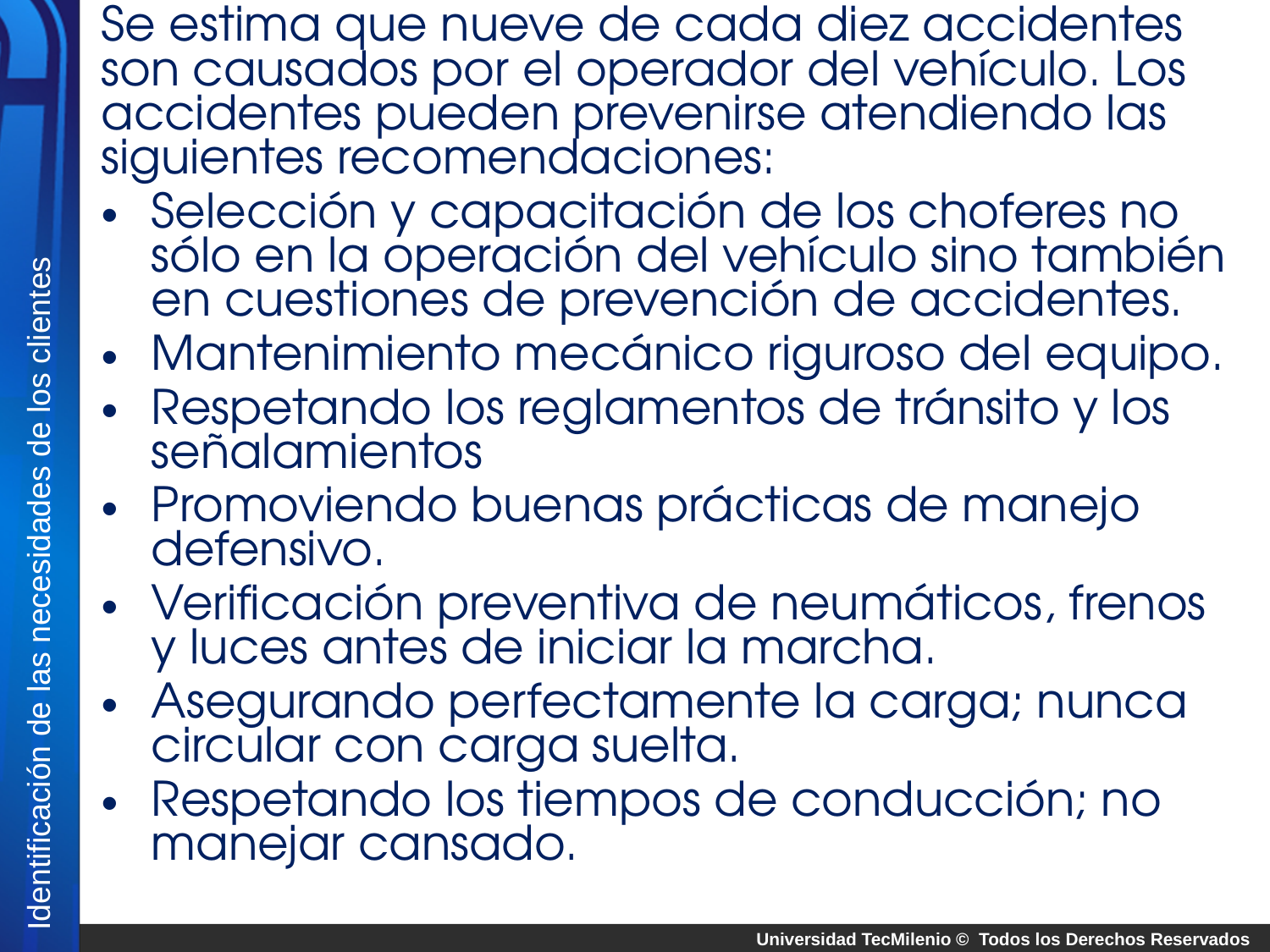

Se estima que nueve de cada diez accidentes son causados por el operador del vehículo. Los accidentes pueden prevenirse atendiendo las siguientes recomendaciones:
Selección y capacitación de los choferes no sólo en la operación del vehículo sino también en cuestiones de prevención de accidentes.
Mantenimiento mecánico riguroso del equipo.
Respetando los reglamentos de tránsito y los señalamientos
Promoviendo buenas prácticas de manejo defensivo.
Verificación preventiva de neumáticos, frenos y luces antes de iniciar la marcha.
Asegurando perfectamente la carga; nunca circular con carga suelta.
Respetando los tiempos de conducción; no manejar cansado.

Identificación de las necesidades de los clientes